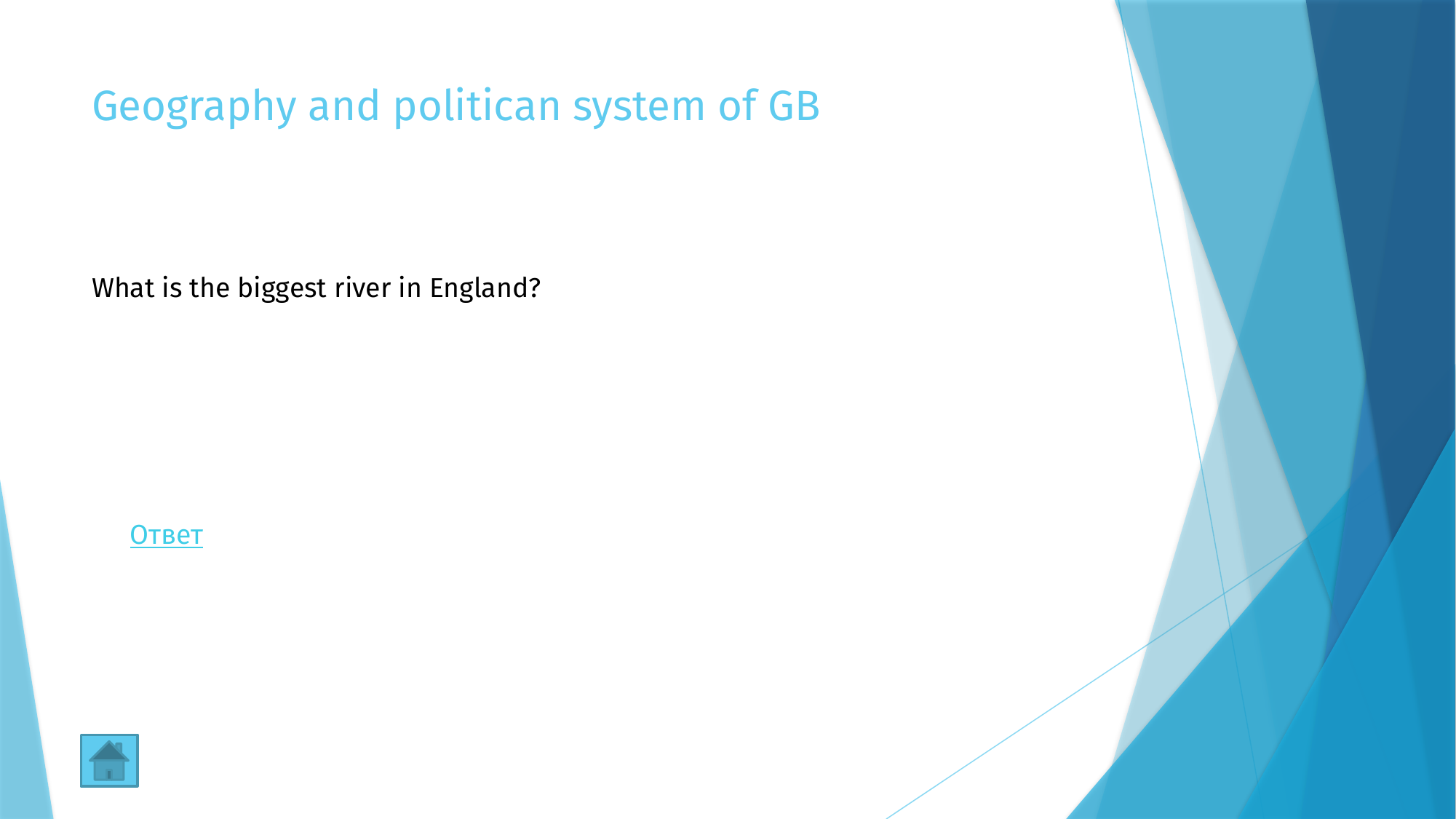

# Geography and politican system of GB
What is the biggest river in England?
Ответ